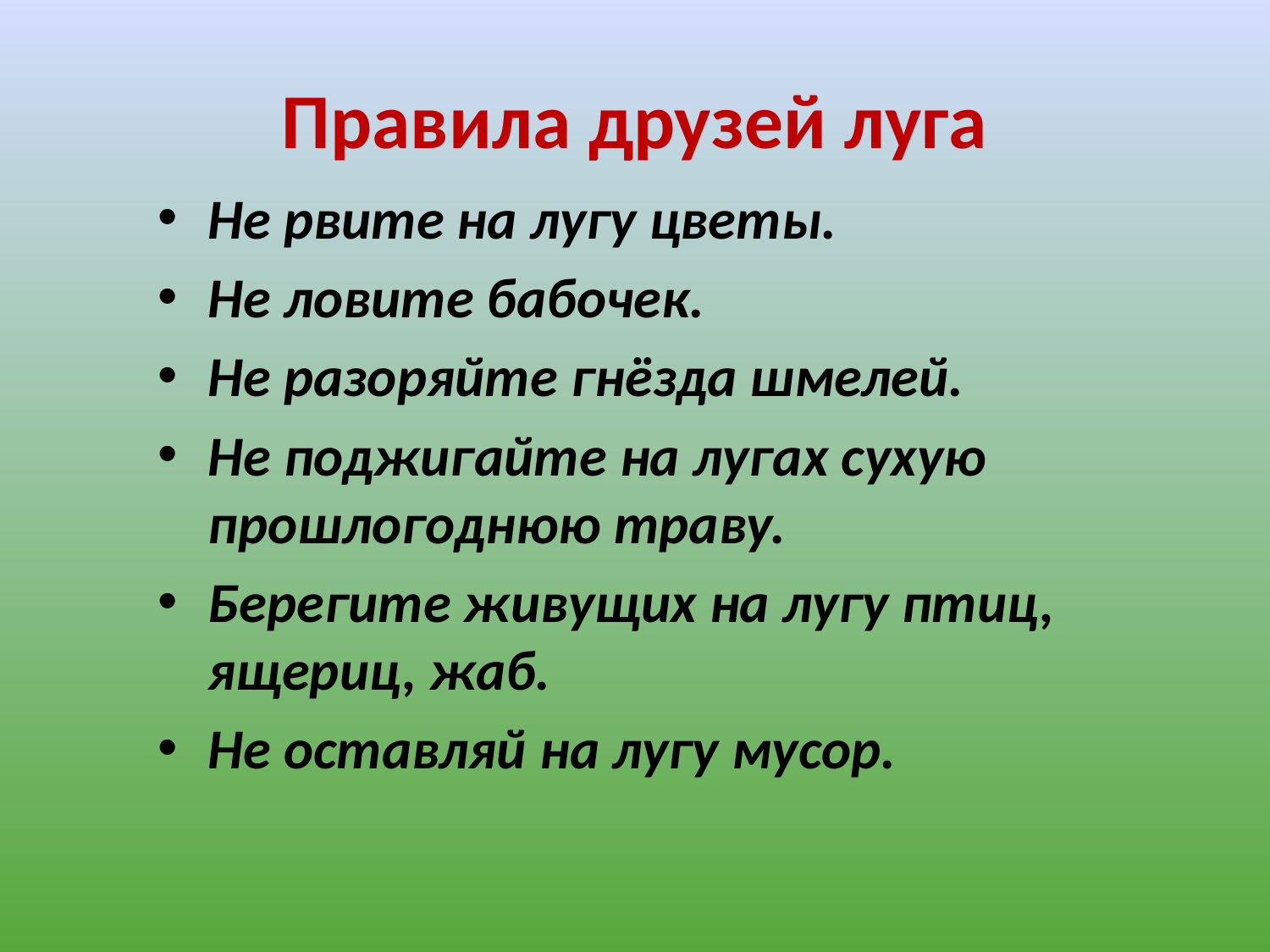

# Правила друзей луга
Не рвите на лугу цветы.
Не ловите бабочек.
Не разоряйте гнёзда шмелей.
Не поджигайте на лугах сухую прошлогоднюю траву.
Берегите живущих на лугу птиц, ящериц, жаб.
Не оставляй на лугу мусор.